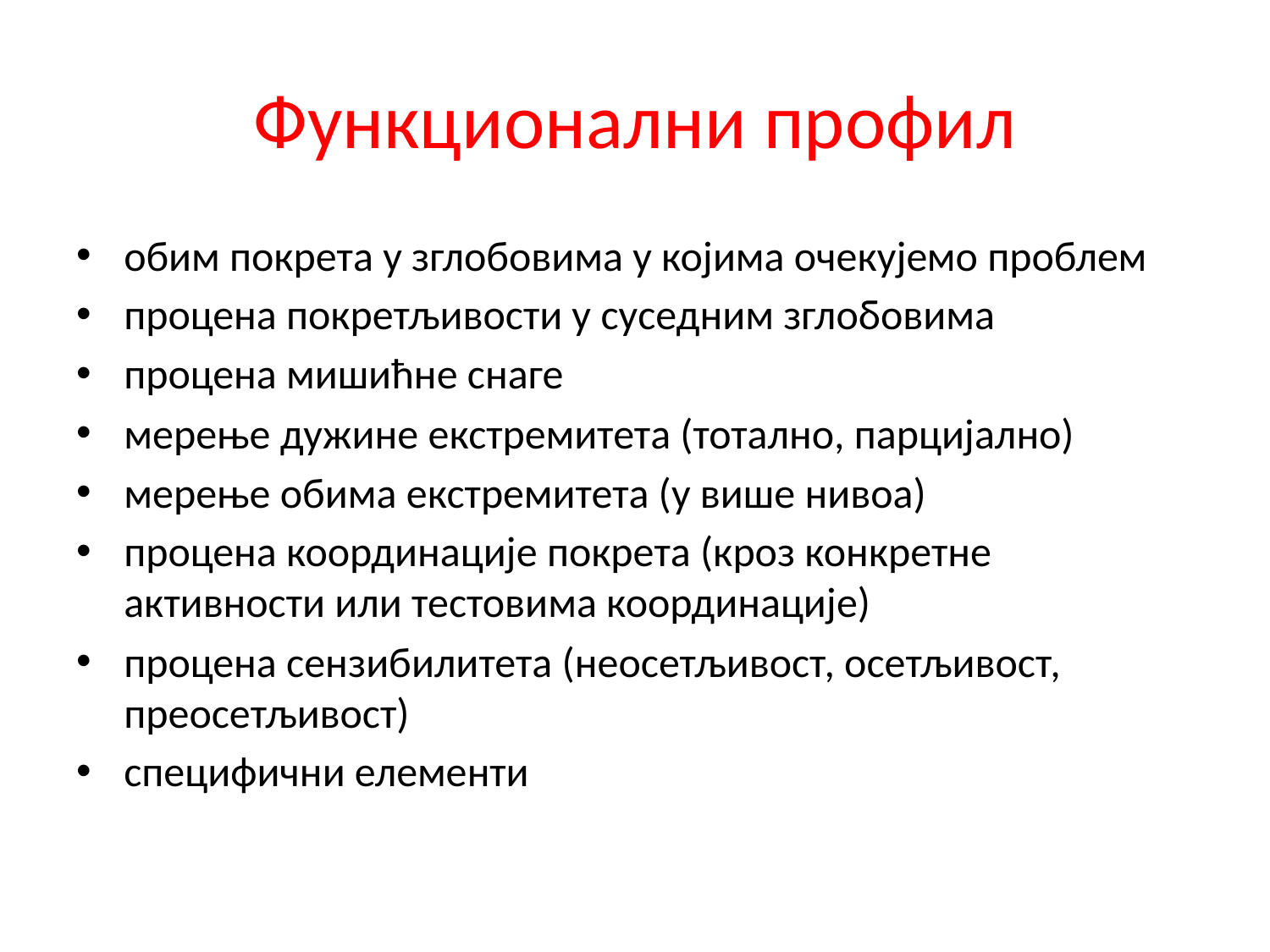

# Функционални профил
обим покрета у зглобовима у којима очекујемо проблем
процена покретљивости у суседним зглобовима
процена мишићне снаге
мерење дужине екстремитета (тотално, парцијално)
мерење обима екстремитета (у више нивоа)
процена координације покрета (кроз конкретне активности или тестовима координације)
процена сензибилитета (неосетљивост, осетљивост, преосетљивост)
специфични елементи